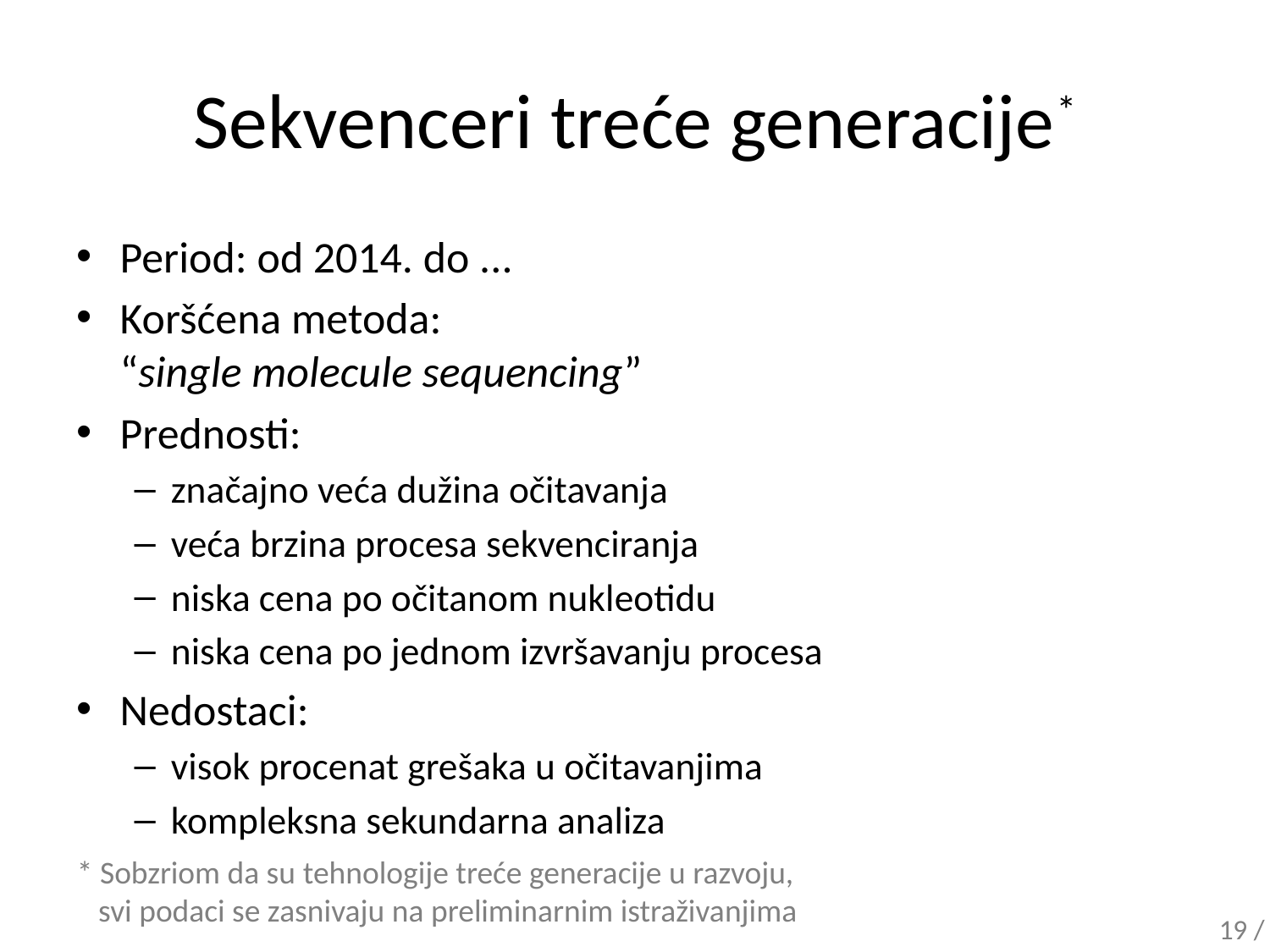

# Sekvenceri treće generacije*
Period: od 2014. do ...
Koršćena metoda:
“single molecule sequencing”
Prednosti:
značajno veća dužina očitavanja
veća brzina procesa sekvenciranja
niska cena po očitanom nukleotidu
niska cena po jednom izvršavanju procesa
Nedostaci:
visok procenat grešaka u očitavanjima
kompleksna sekundarna analiza

* Sobzriom da su tehnologije treće generacije u razvoju,
   svi podaci se zasnivaju na preliminarnim istraživanjima